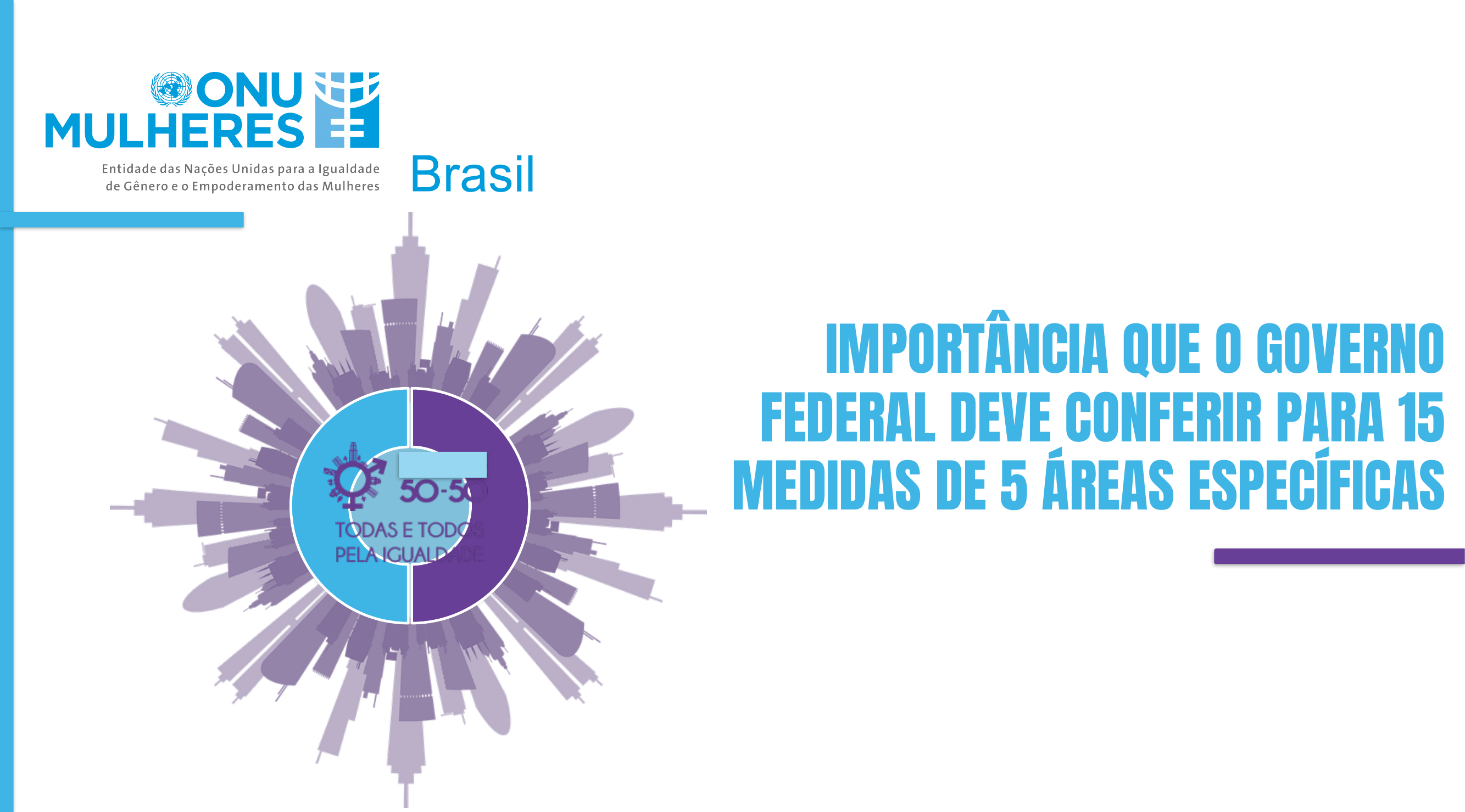

# IMPORTÂNCIA QUE O GOVERNO FEDERAL DEVE CONFERIR PARA 15 MEDIDAS DE 5 ÁREAS ESPECÍFICAS